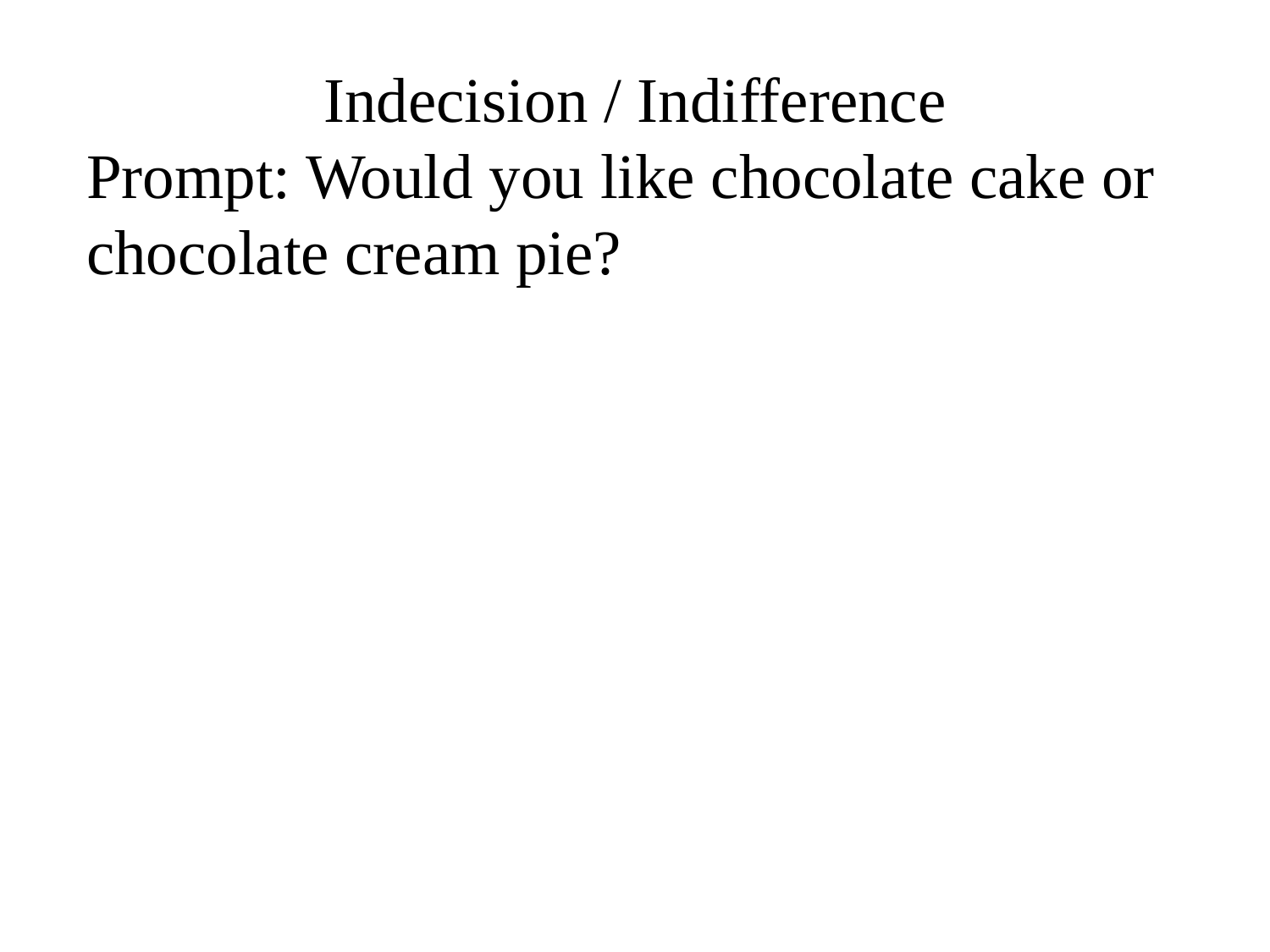

Indecision / Indifference
Prompt: Would you like chocolate cake or chocolate cream pie?